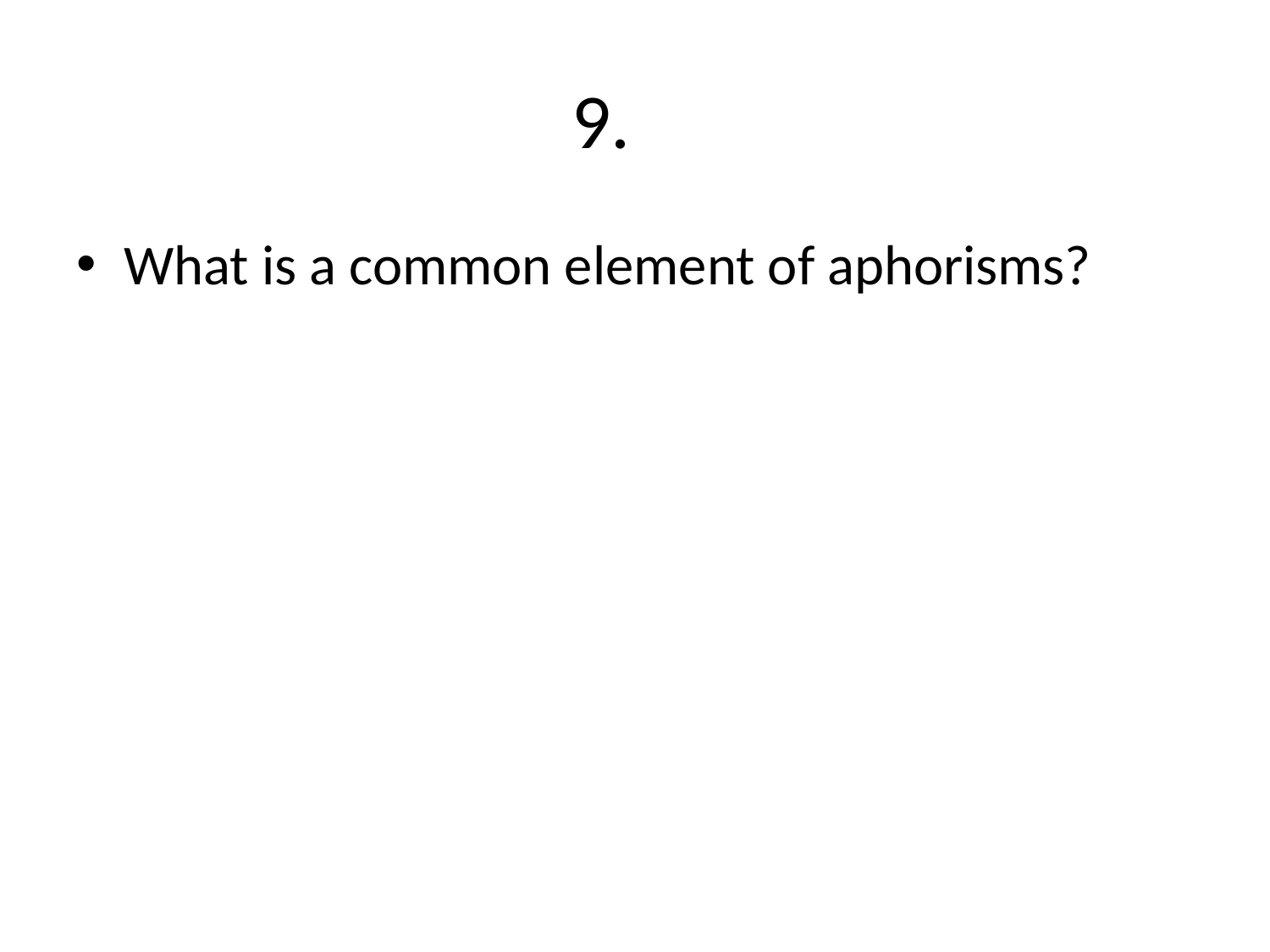

# 9.
What is a common element of aphorisms?